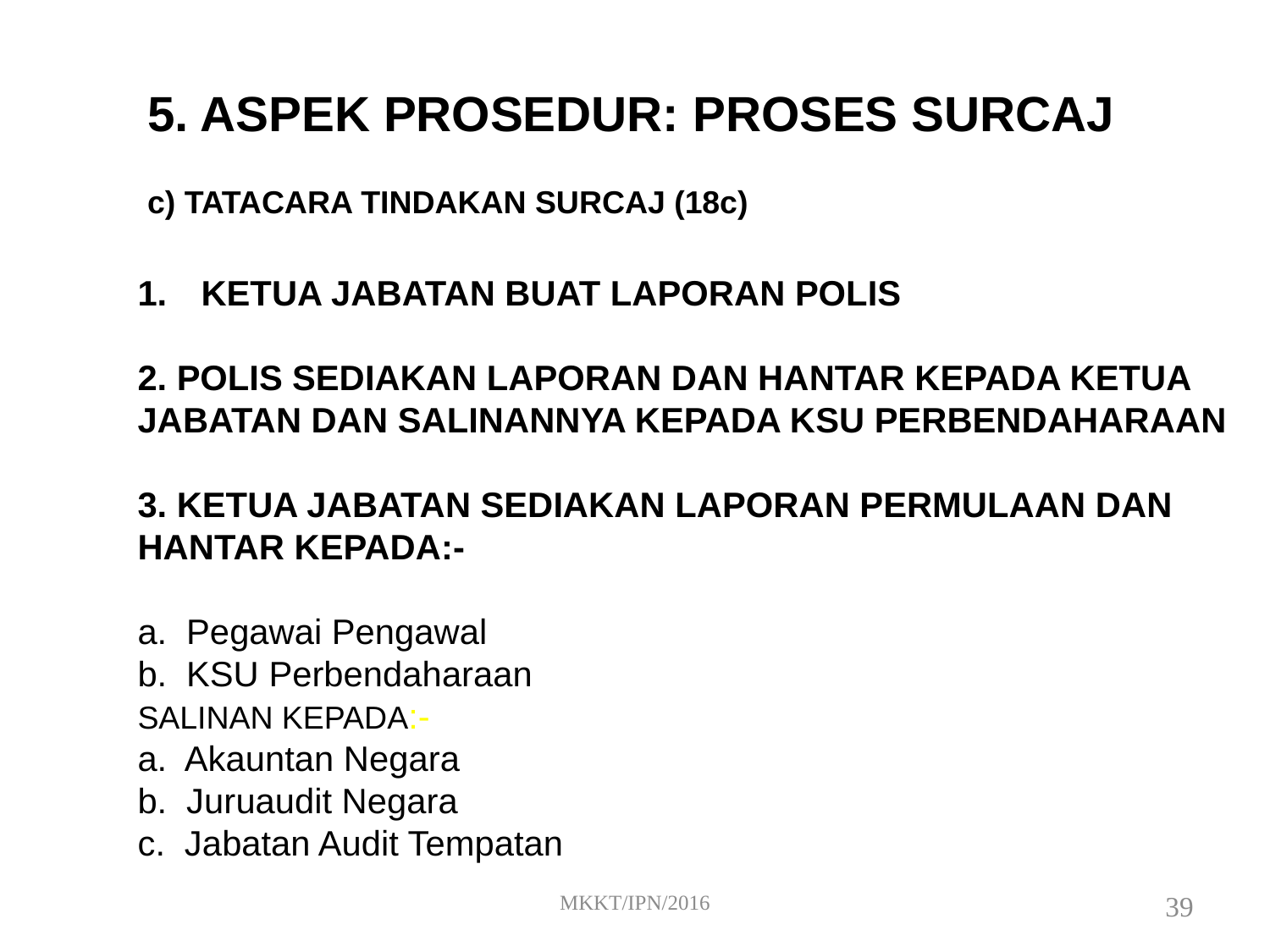

5. ASPEK PROSEDUR: PROSES SURCAJ
c) TATACARA TINDAKAN SURCAJ (18c)
KETUA JABATAN BUAT LAPORAN POLIS

2. POLIS SEDIAKAN LAPORAN DAN HANTAR KEPADA KETUA JABATAN DAN SALINANNYA KEPADA KSU PERBENDAHARAAN

3. KETUA JABATAN SEDIAKAN LAPORAN PERMULAAN DAN HANTAR KEPADA:-

a.  Pegawai Pengawal
b.  KSU Perbendaharaan
SALINAN KEPADA:-
a.  Akauntan Negara
b.  Juruaudit Negara
c.  Jabatan Audit Tempatan
MKKT/IPN/2016
39